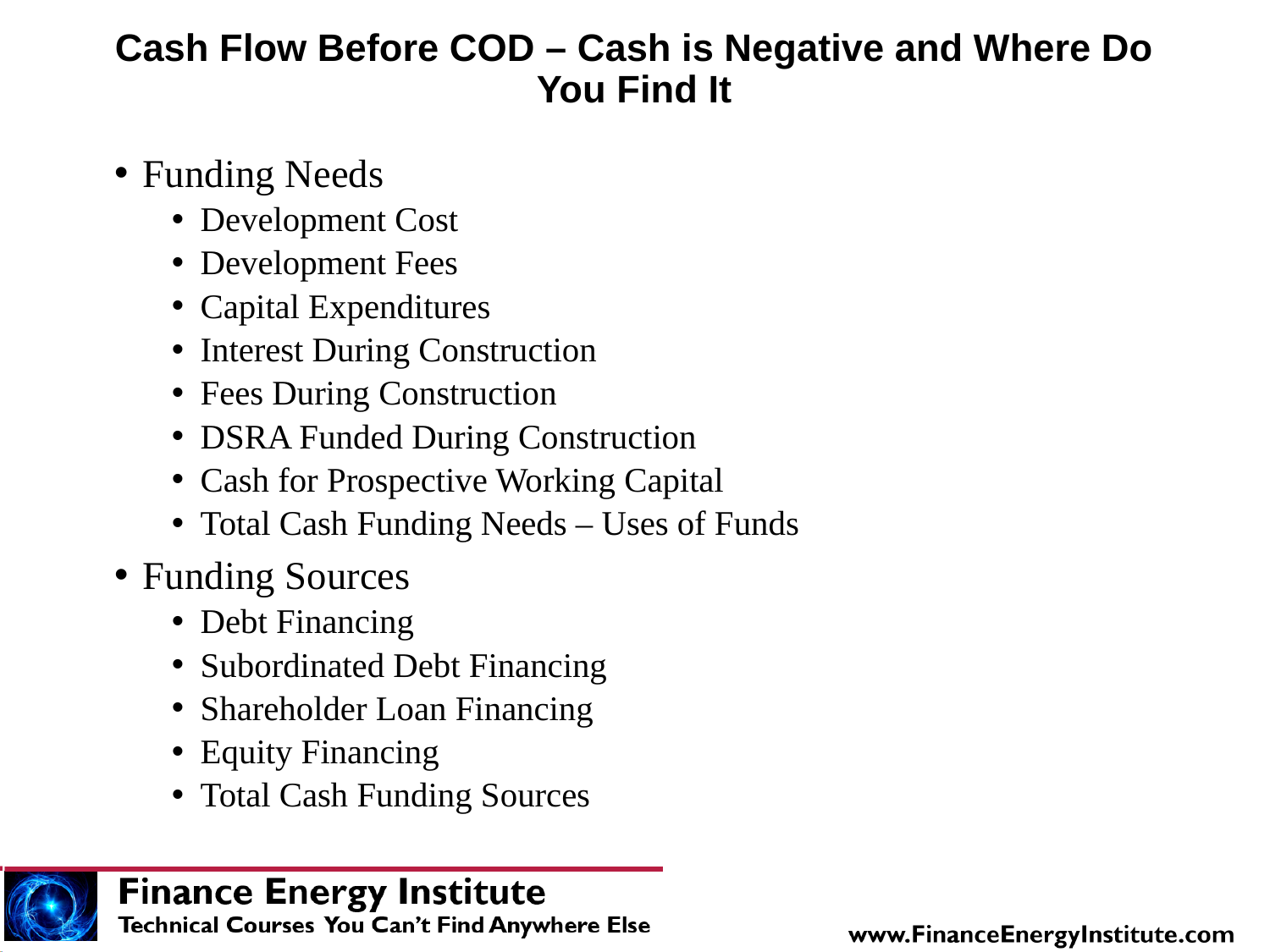

# Cash Flow Before COD – Cash is Negative and Where Do You Find It
Funding Needs
Development Cost
Development Fees
Capital Expenditures
Interest During Construction
Fees During Construction
DSRA Funded During Construction
Cash for Prospective Working Capital
Total Cash Funding Needs – Uses of Funds
Funding Sources
Debt Financing
Subordinated Debt Financing
Shareholder Loan Financing
Equity Financing
Total Cash Funding Sources